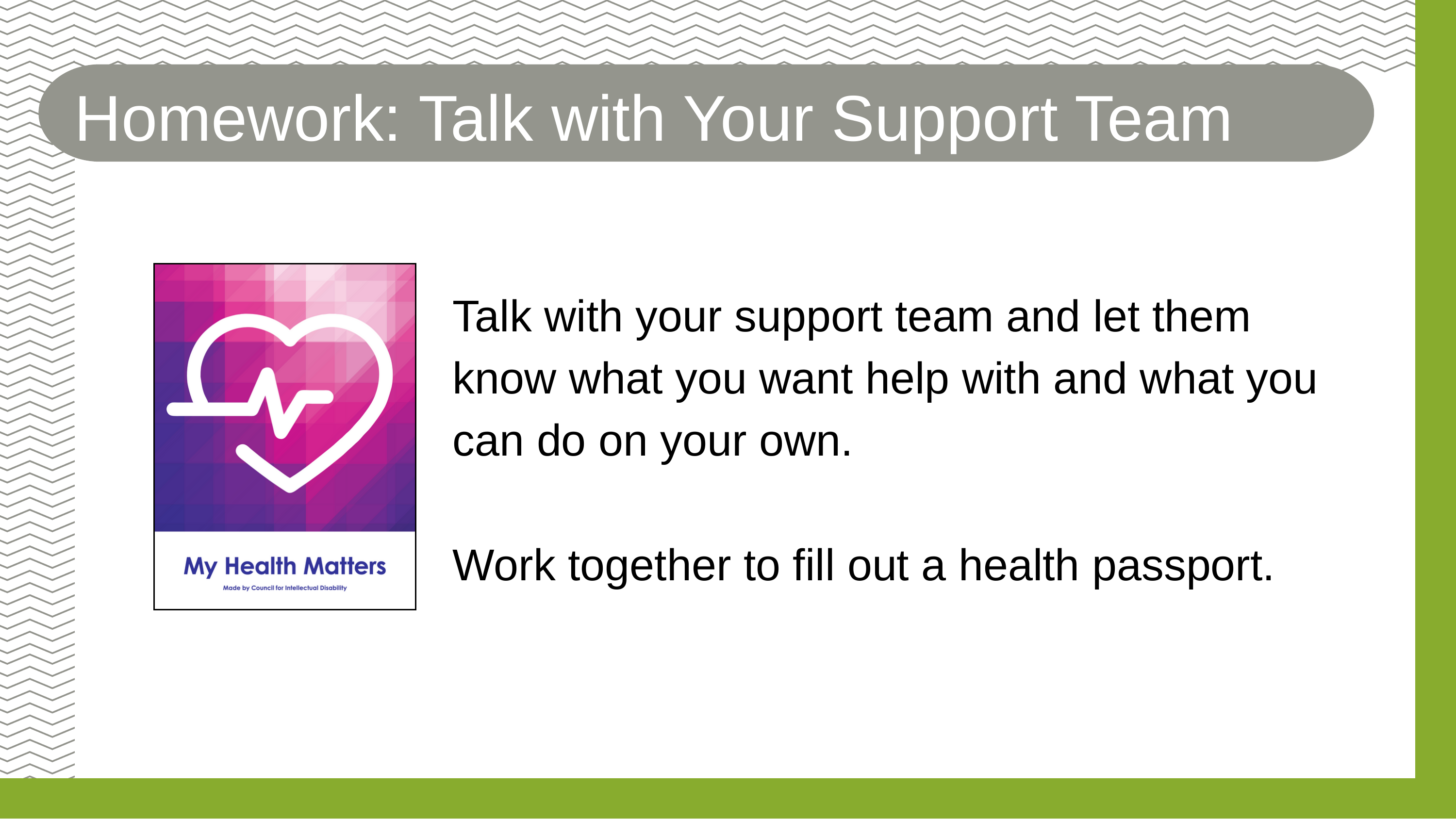

Homework: Talk with Your Support Team

Talk with your support team and let them know what you want help with and what you can do on your own.

Work together to fill out a health passport.